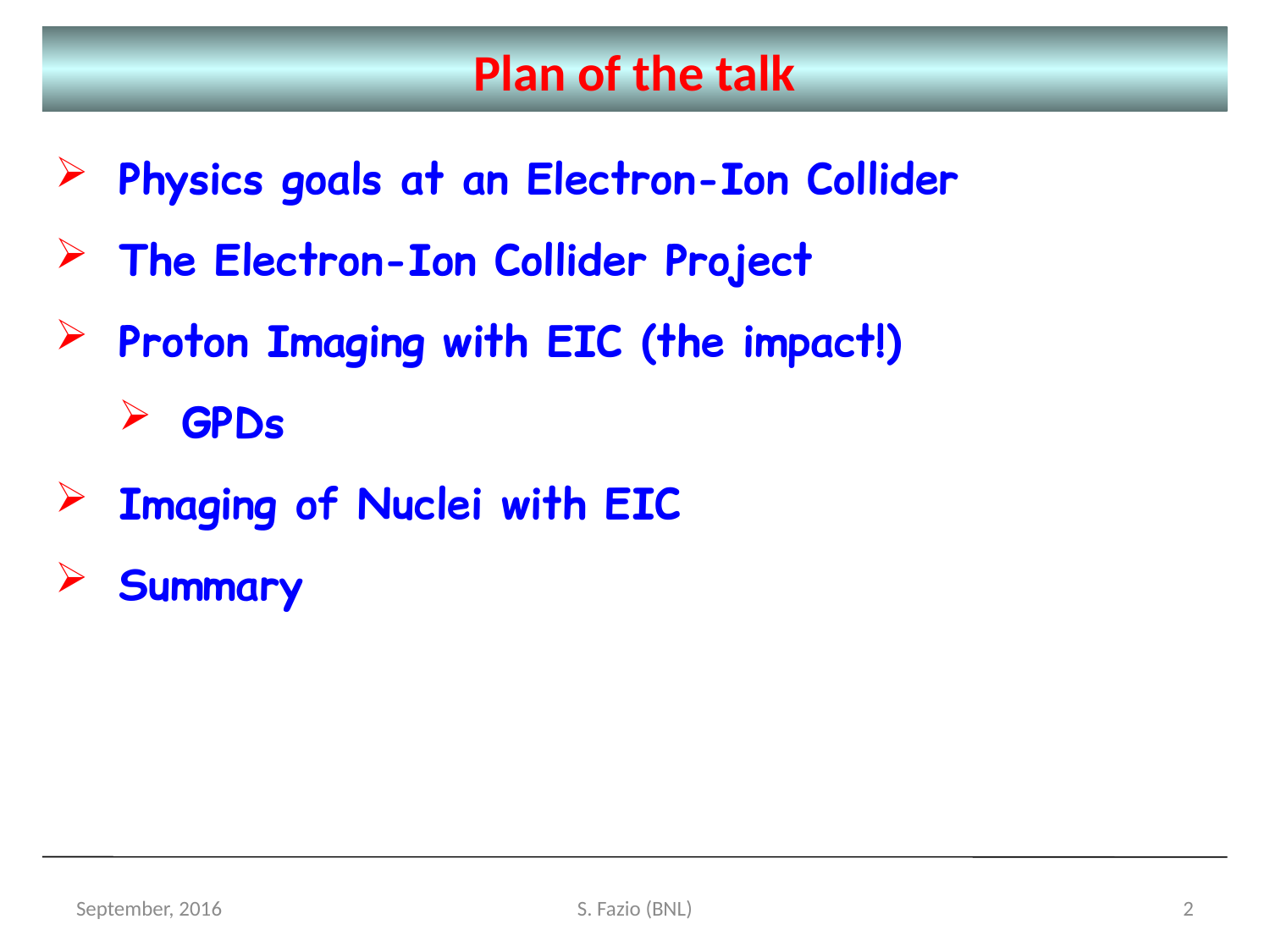

Plan of the talk
Physics goals at an Electron-Ion Collider
The Electron-Ion Collider Project
Proton Imaging with EIC (the impact!)
GPDs
Imaging of Nuclei with EIC
Summary

September, 2016
S. Fazio (BNL)
2